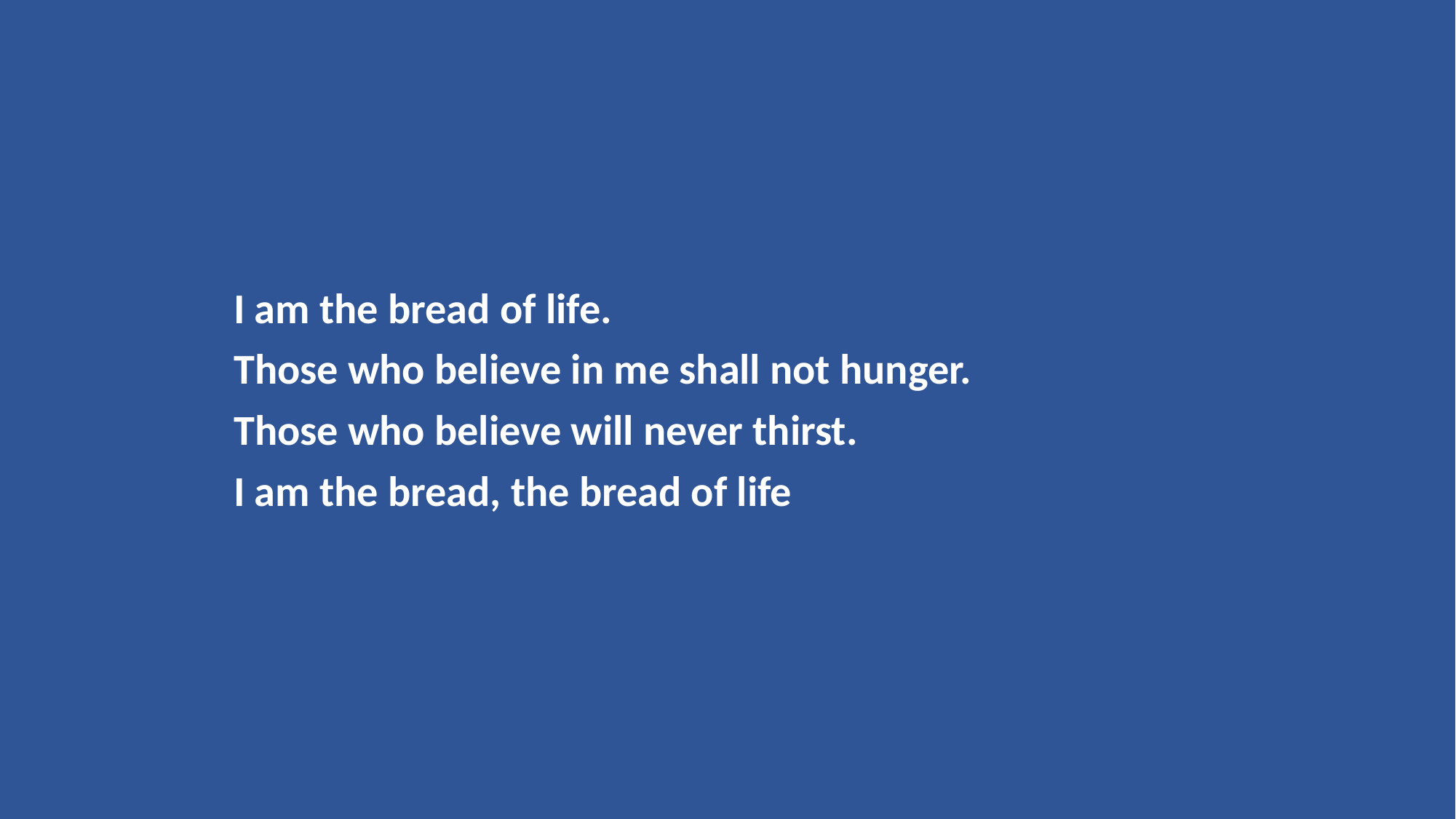

I am the bread of life.
Those who believe in me shall not hunger.
Those who believe will never thirst.
I am the bread, the bread of life